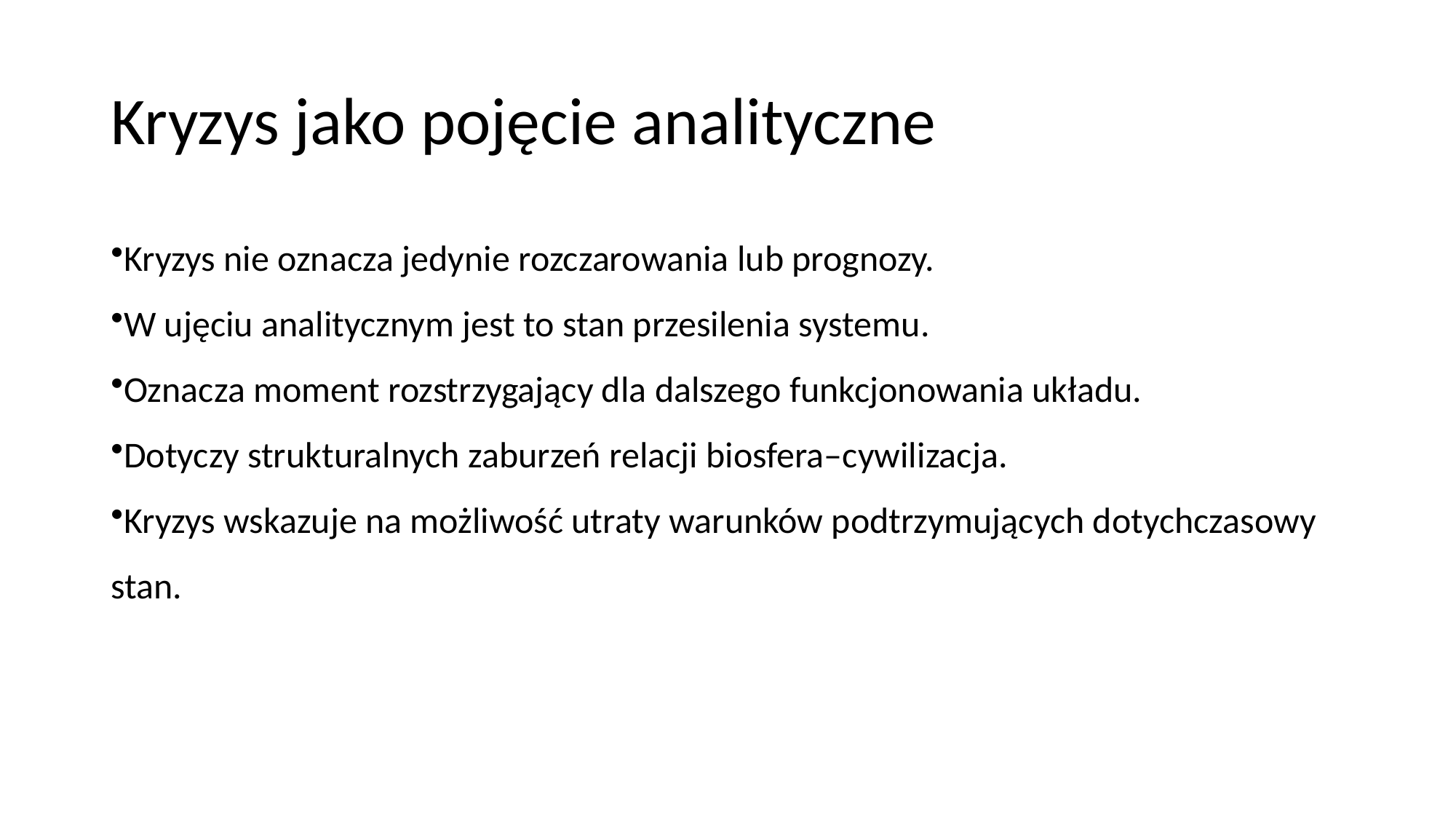

# Kryzys jako pojęcie analityczne
Kryzys nie oznacza jedynie rozczarowania lub prognozy.
W ujęciu analitycznym jest to stan przesilenia systemu.
Oznacza moment rozstrzygający dla dalszego funkcjonowania układu.
Dotyczy strukturalnych zaburzeń relacji biosfera–cywilizacja.
Kryzys wskazuje na możliwość utraty warunków podtrzymujących dotychczasowy stan.